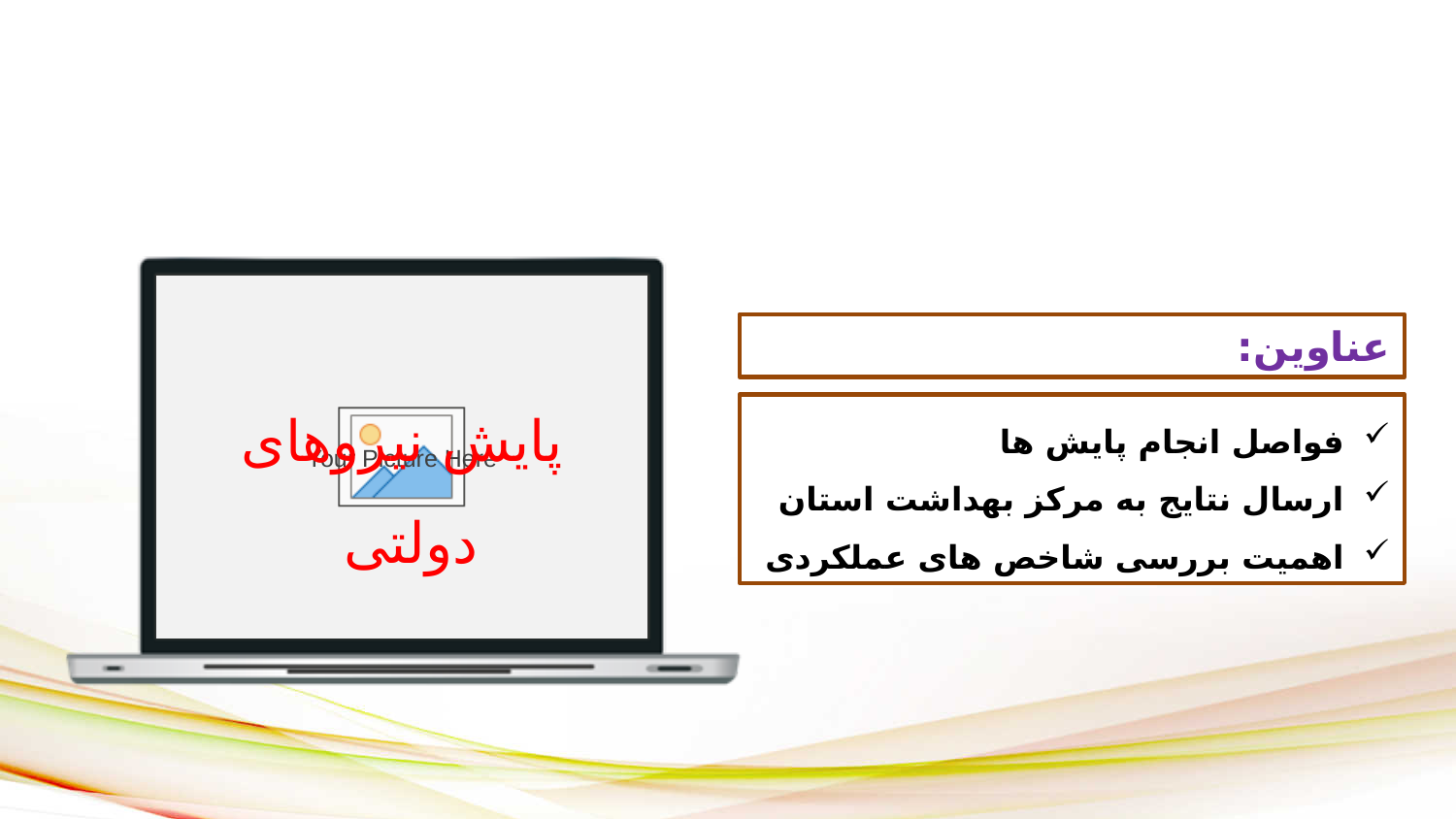

عناوین:
فواصل انجام پایش ها
ارسال نتایج به مرکز بهداشت استان
اهمیت بررسی شاخص های عملکردی
پایش نیروهای دولتی